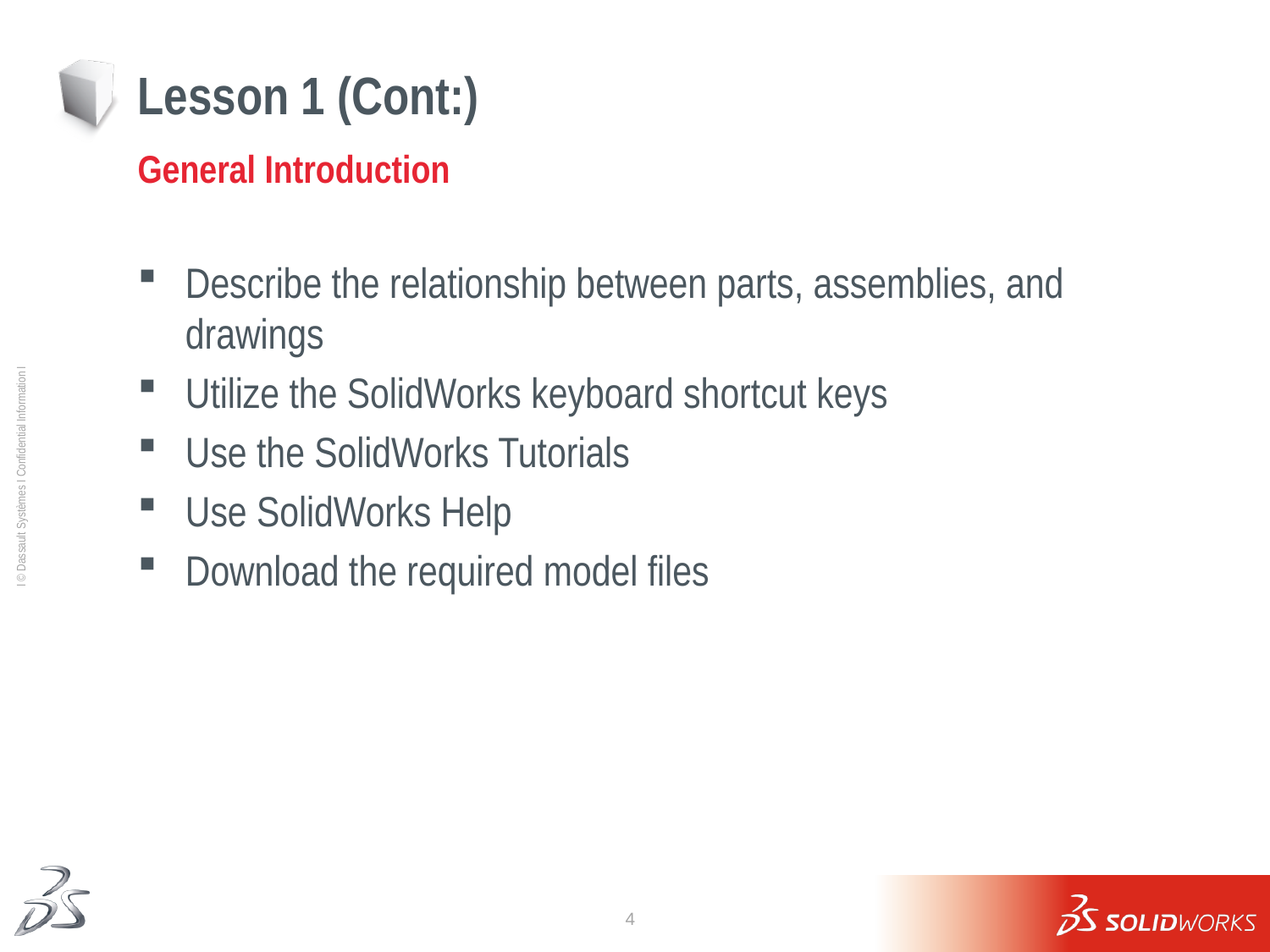

# Lesson 1 (Cont:)
General Introduction
Describe the relationship between parts, assemblies, and drawings
Utilize the SolidWorks keyboard shortcut keys
Use the SolidWorks Tutorials
Use SolidWorks Help
Download the required model files